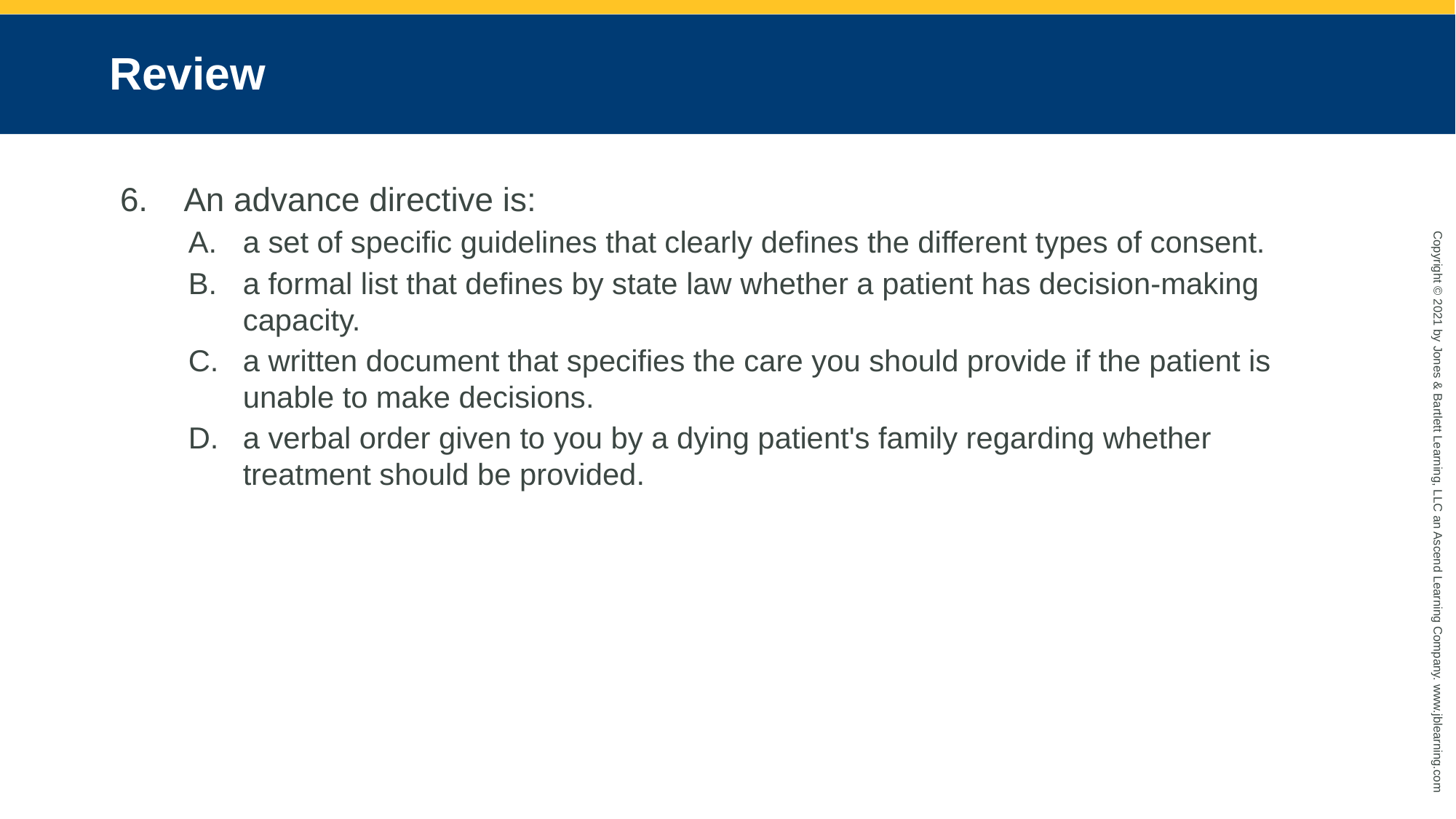

# Review
An advance directive is:
a set of specific guidelines that clearly defines the different types of consent.
a formal list that defines by state law whether a patient has decision-making capacity.
a written document that specifies the care you should provide if the patient is unable to make decisions.
a verbal order given to you by a dying patient's family regarding whether treatment should be provided.